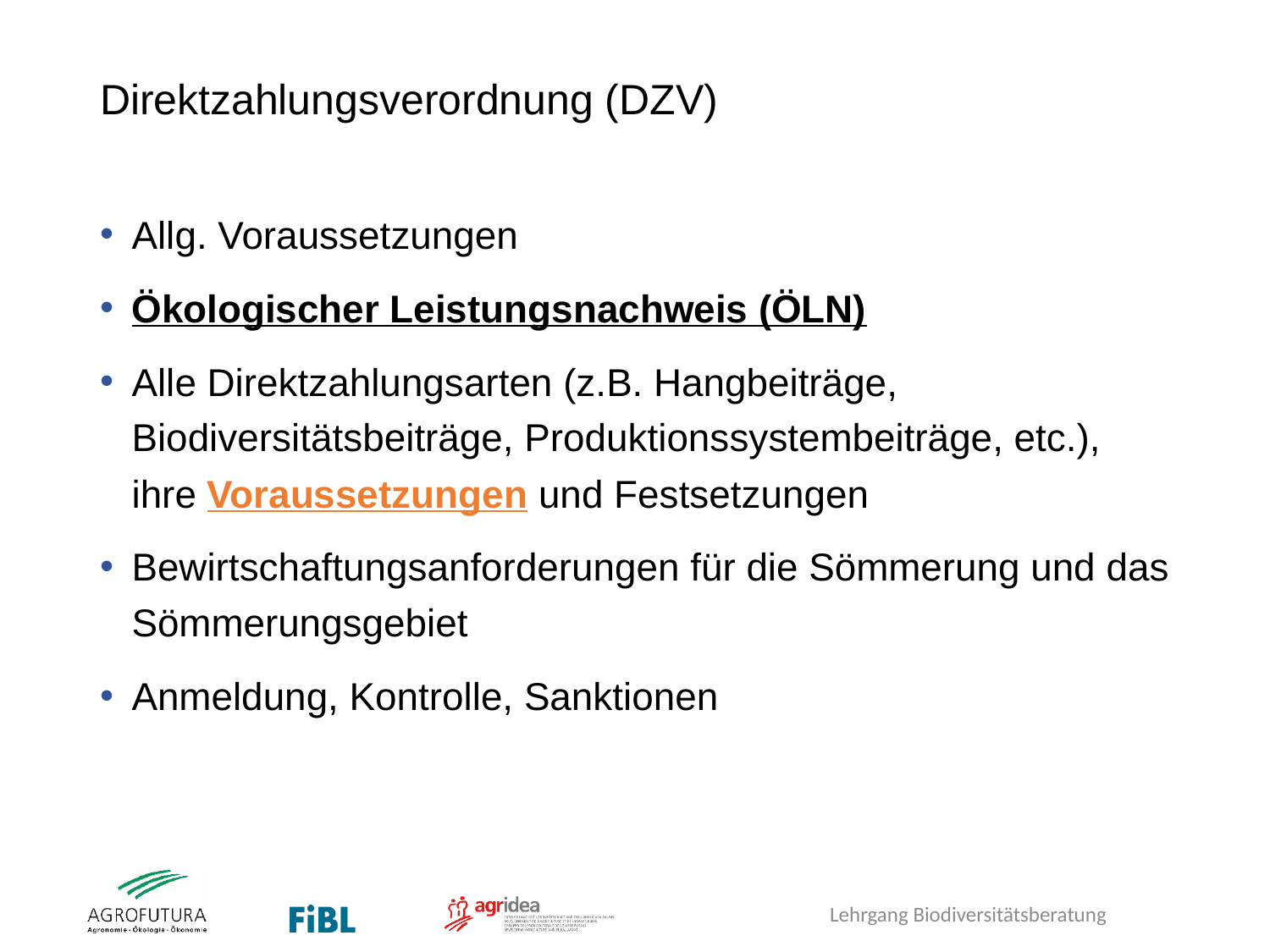

# Direktzahlungsverordnung (DZV)
Allg. Voraussetzungen
Ökologischer Leistungsnachweis (ÖLN)
Alle Direktzahlungsarten (z.B. Hangbeiträge, Biodiversitätsbeiträge, Produktionssystembeiträge, etc.), ihre Voraussetzungen und Festsetzungen
Bewirtschaftungsanforderungen für die Sömmerung und das Sömmerungsgebiet
Anmeldung, Kontrolle, Sanktionen
Lehrgang Biodiversitätsberatung